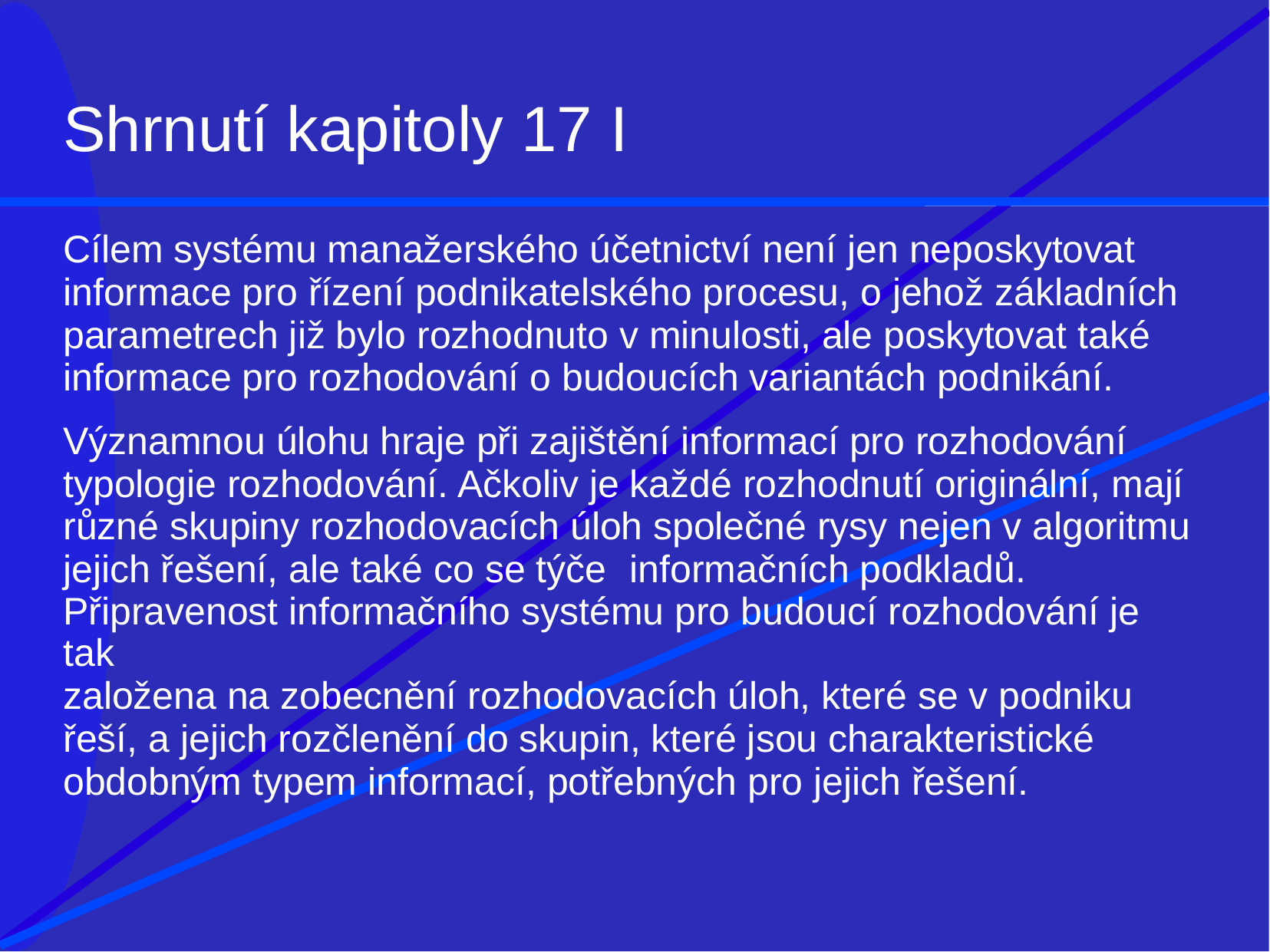

# Shrnutí kapitoly 17 I
Cílem systému manažerského účetnictví není jen neposkytovat informace pro řízení podnikatelského procesu, o jehož základních parametrech již bylo rozhodnuto v minulosti, ale poskytovat také informace pro rozhodování o budoucích variantách podnikání.
Významnou úlohu hraje při zajištění informací pro rozhodování typologie rozhodování. Ačkoliv je každé rozhodnutí originální, mají různé skupiny rozhodovacích úloh společné rysy nejen v algoritmu jejich řešení, ale také co se týče	informačních podkladů.
Připravenost informačního systému pro budoucí rozhodování je tak
založena na zobecnění rozhodovacích úloh, které se v podniku řeší, a jejich rozčlenění do skupin, které jsou charakteristické obdobným typem informací, potřebných pro jejich řešení.